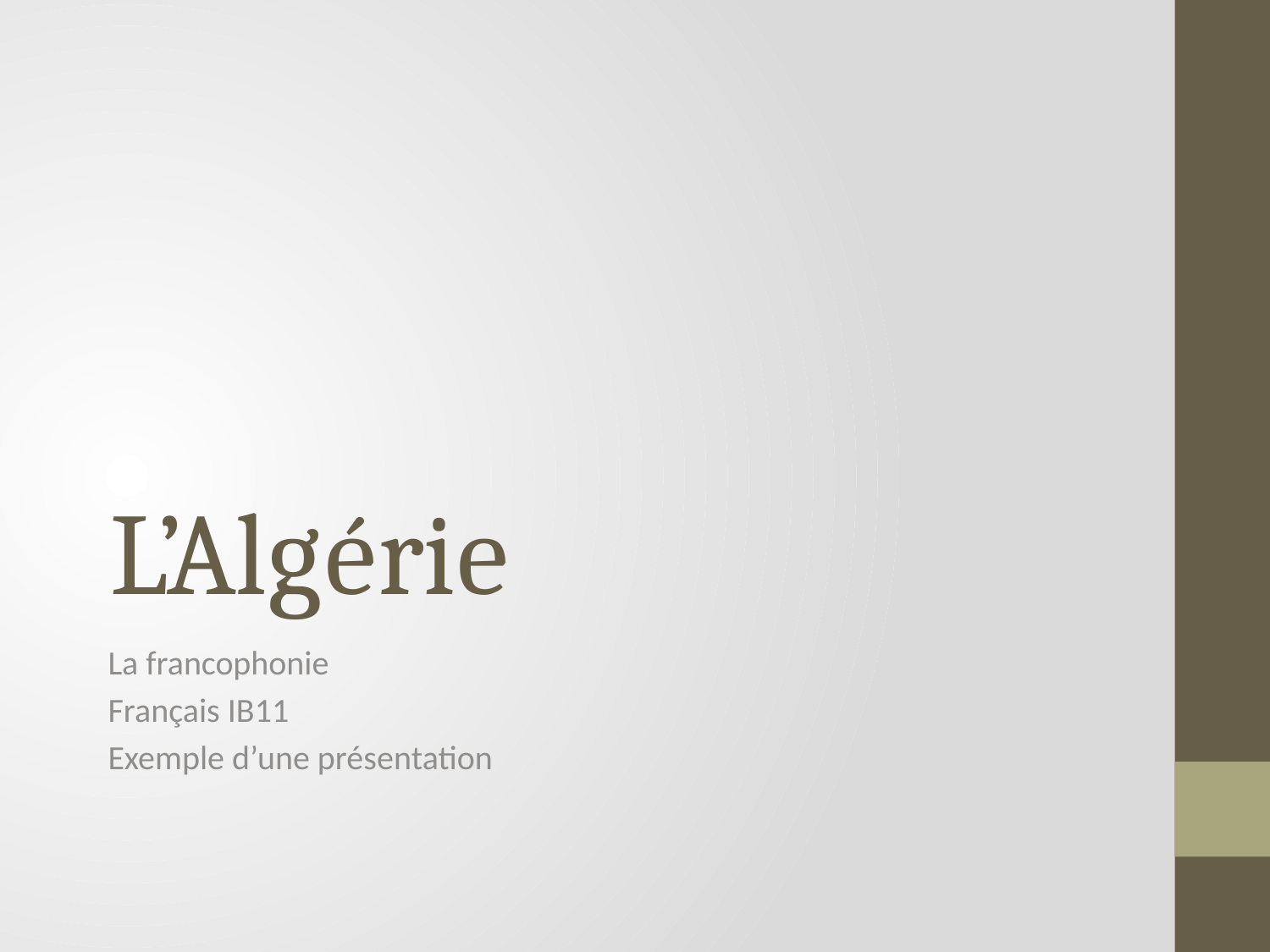

# L’Algérie
La francophonie
Français IB11
Exemple d’une présentation